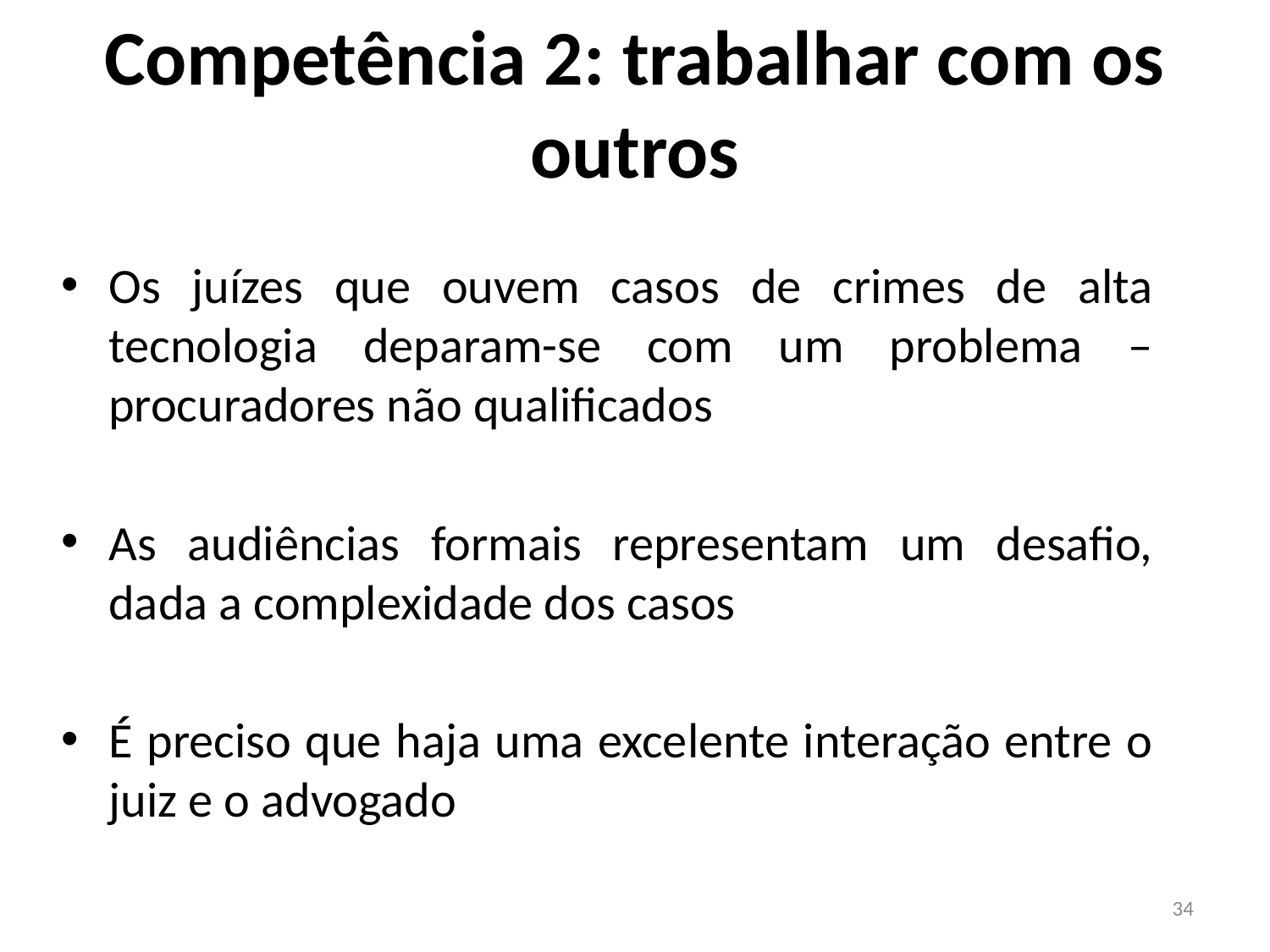

# Competência 2: trabalhar com os outros
Os juízes que ouvem casos de crimes de alta tecnologia deparam-se com um problema – procuradores não qualificados

As audiências formais representam um desafio, dada a complexidade dos casos

É preciso que haja uma excelente interação entre o juiz e o advogado

34